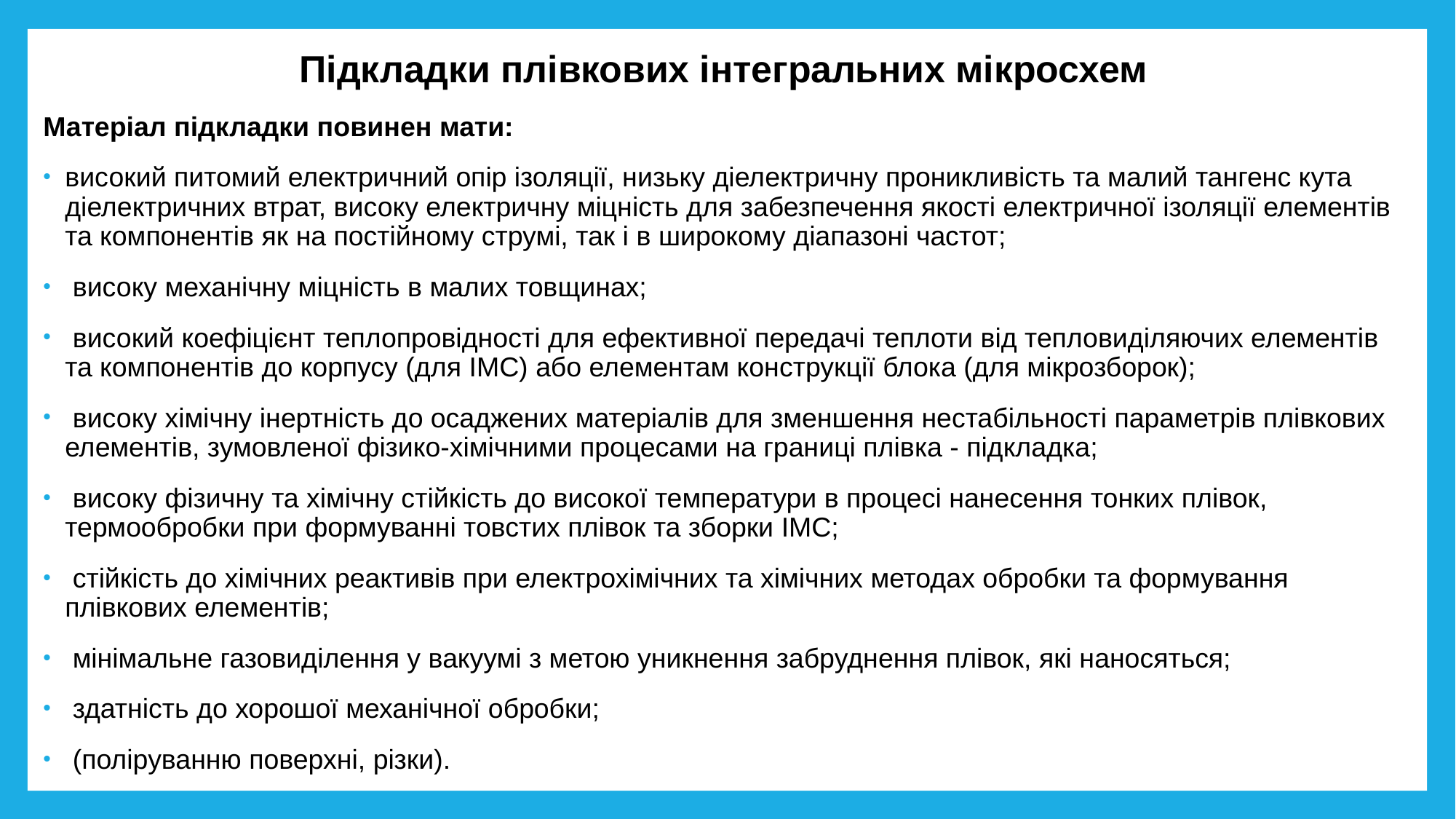

# Підкладки плівкових інтегральних мікросхем
Матеріал підкладки повинен мати:
високий питомий електричний опір ізоляції, низьку діелектричну проникливість та малий тангенс кута діелектричних втрат, високу електричну міцність для забезпечення якості електричної ізоляції елементів та компонентів як на постійному струмі, так і в широкому діапазоні частот;
 високу механічну міцність в малих товщинах;
 високий коефіцієнт теплопровідності для ефективної передачі теплоти від тепловиділяючих елементів та компонентів до корпусу (для ІМС) або елементам конструкції блока (для мікрозборок);
 високу хімічну інертність до осаджених матеріалів для зменшення нестабільності параметрів плівкових елементів, зумовленої фізико-хімічними процесами на границі плівка - підкладка;
 високу фізичну та хімічну стійкість до високої температури в процесі нанесення тонких плівок, термообробки при формуванні товстих плівок та зборки ІМС;
 стійкість до хімічних реактивів при електрохімічних та хімічних методах обробки та формування плівкових елементів;
 мінімальне газовиділення у вакуумі з метою уникнення забруднення плівок, які наносяться;
 здатність до хорошої механічної обробки;
 (поліруванню поверхні, різки).